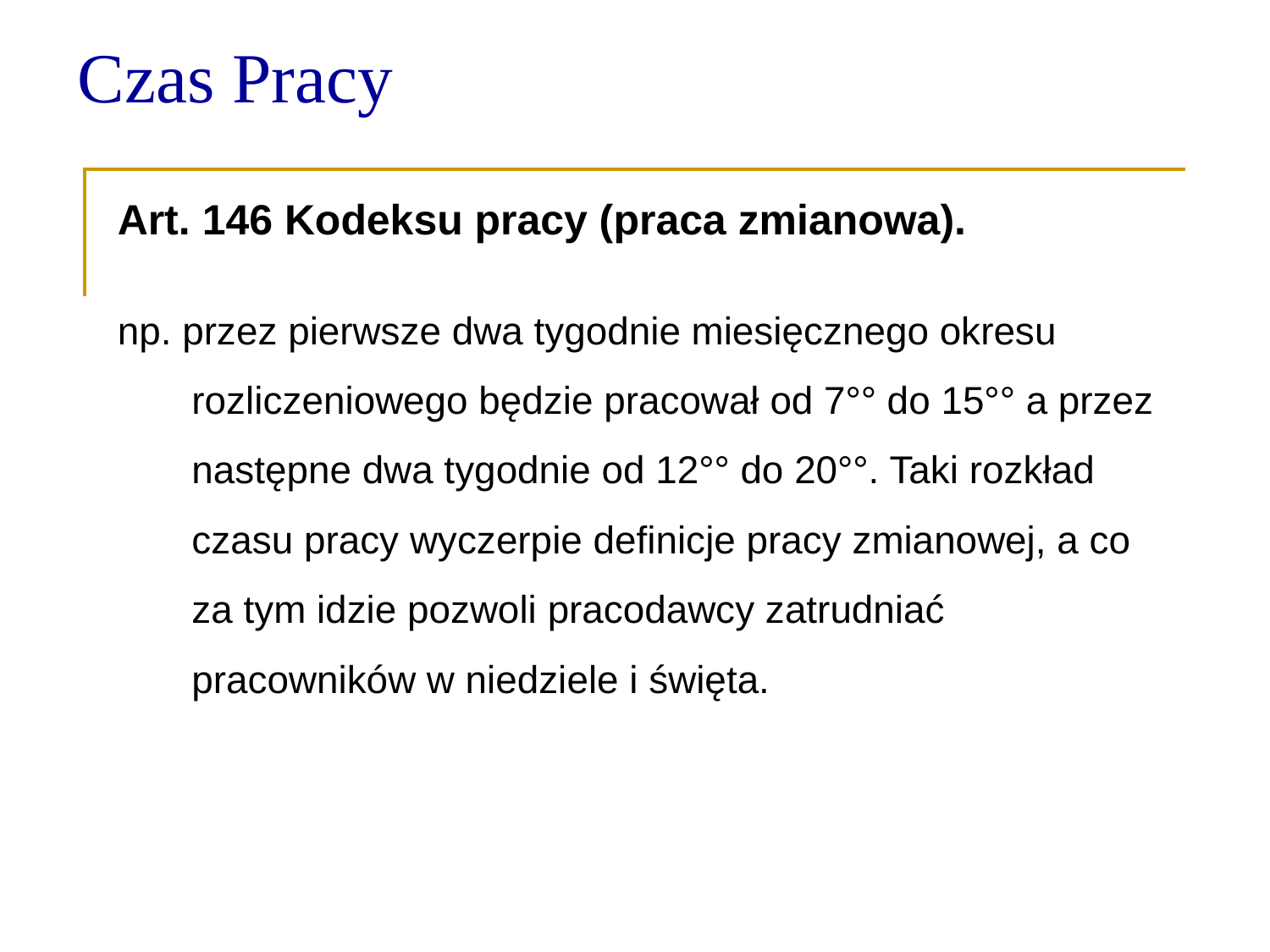

Czas Pracy
Art. 146 Kodeksu pracy (praca zmianowa).
np. przez pierwsze dwa tygodnie miesięcznego okresu rozliczeniowego będzie pracował od 7°° do 15°° a przez następne dwa tygodnie od 12°° do 20°°. Taki rozkład czasu pracy wyczerpie definicje pracy zmianowej, a co za tym idzie pozwoli pracodawcy zatrudniać pracowników w niedziele i święta.